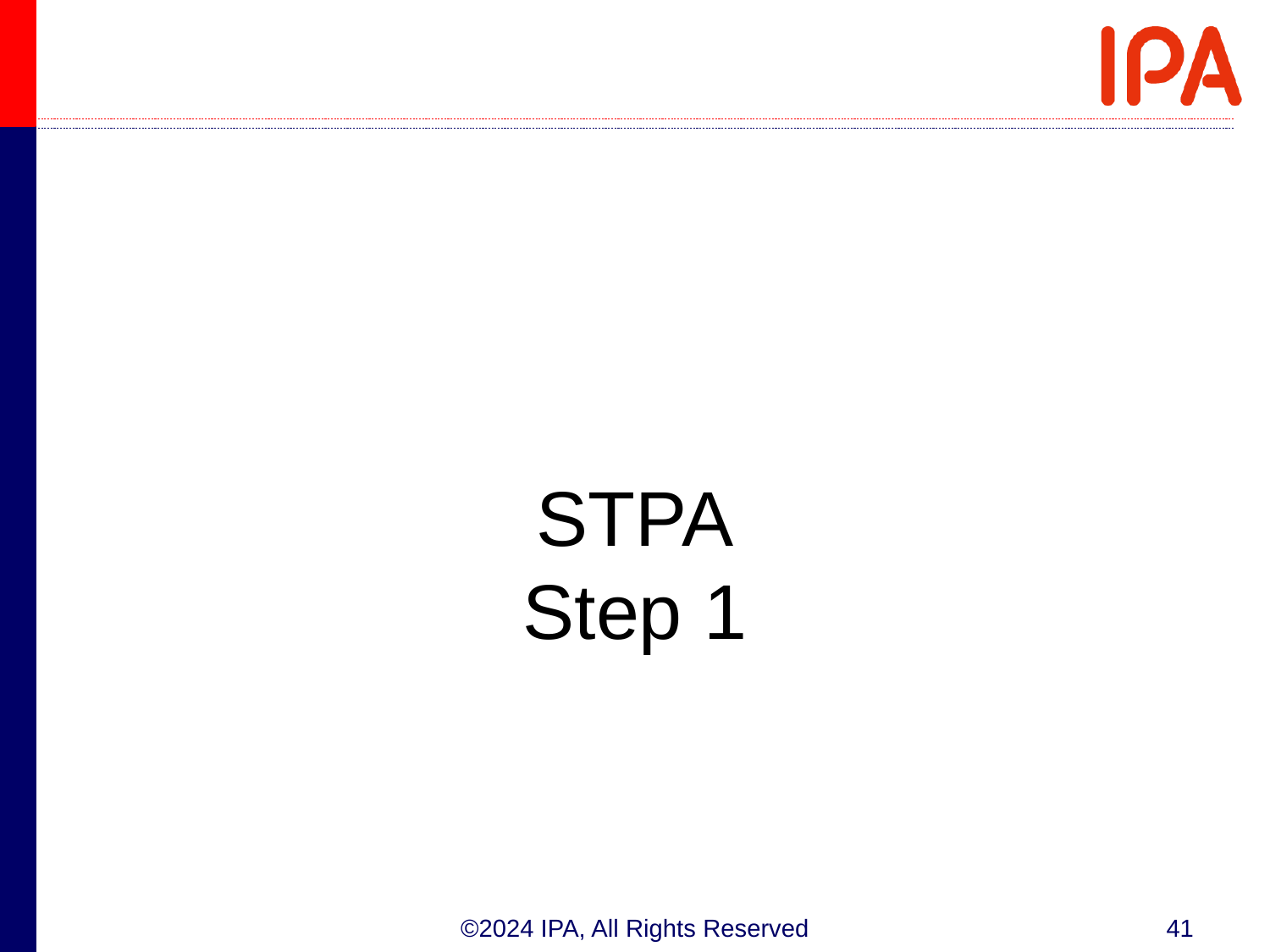

STPA
Step 1
©2024 IPA, All Rights Reserved
41